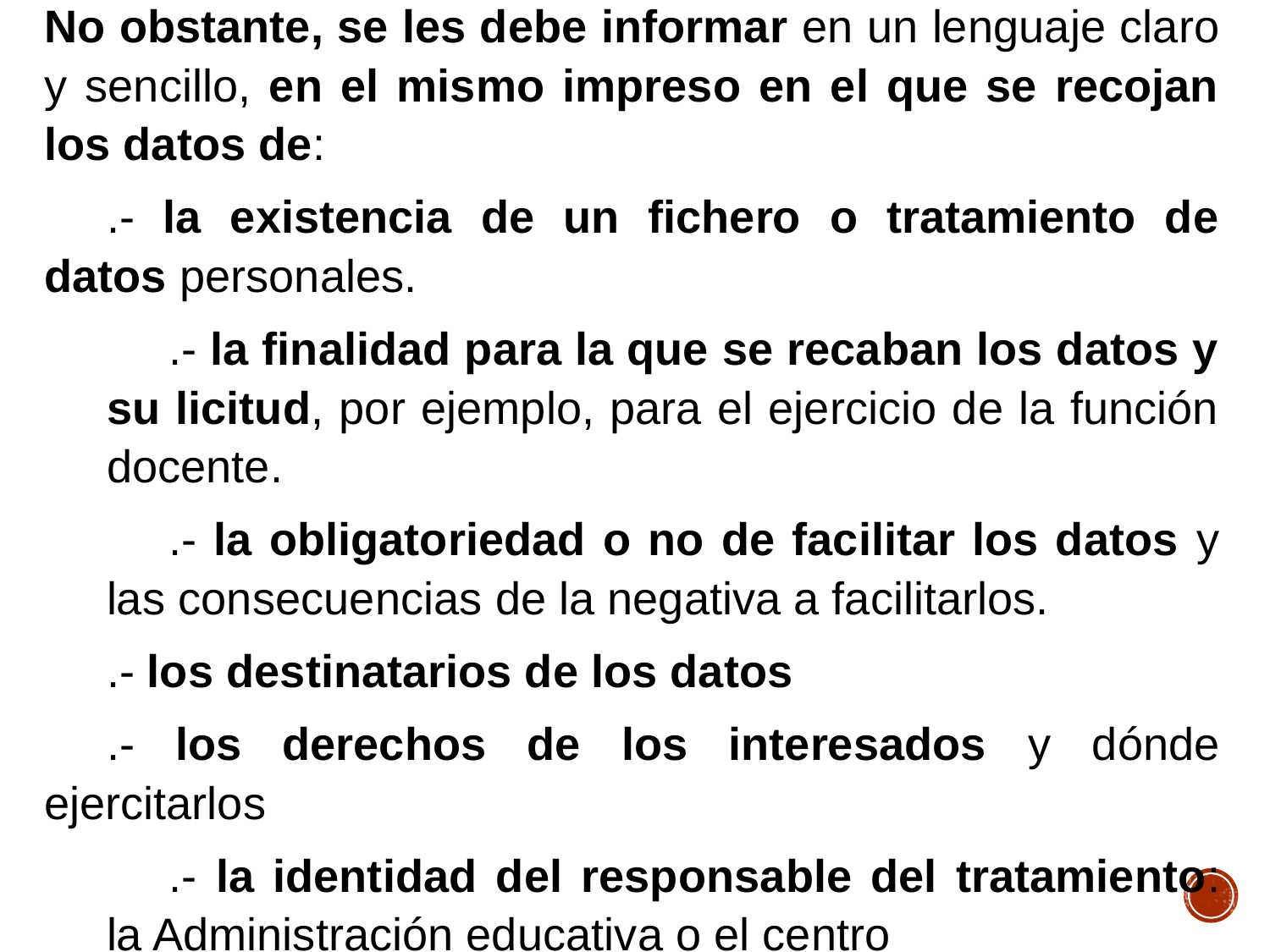

No obstante, se les debe informar en un lenguaje claro y sencillo, en el mismo impreso en el que se recojan los datos de:
.- la existencia de un fichero o tratamiento de datos personales.
.- la finalidad para la que se recaban los datos y su licitud, por ejemplo, para el ejercicio de la función docente.
.- la obligatoriedad o no de facilitar los datos y las consecuencias de la negativa a facilitarlos.
.- los destinatarios de los datos
.- los derechos de los interesados y dónde ejercitarlos
.- la identidad del responsable del tratamiento: la Administración educativa o el centro
El Reglamento europeo amplía la información que debe facilitarse a los titulares de los datos, añadiendo los datos de contacto del delegado de protección de datos y el plazo de conservación o los criterios para determinarlo.